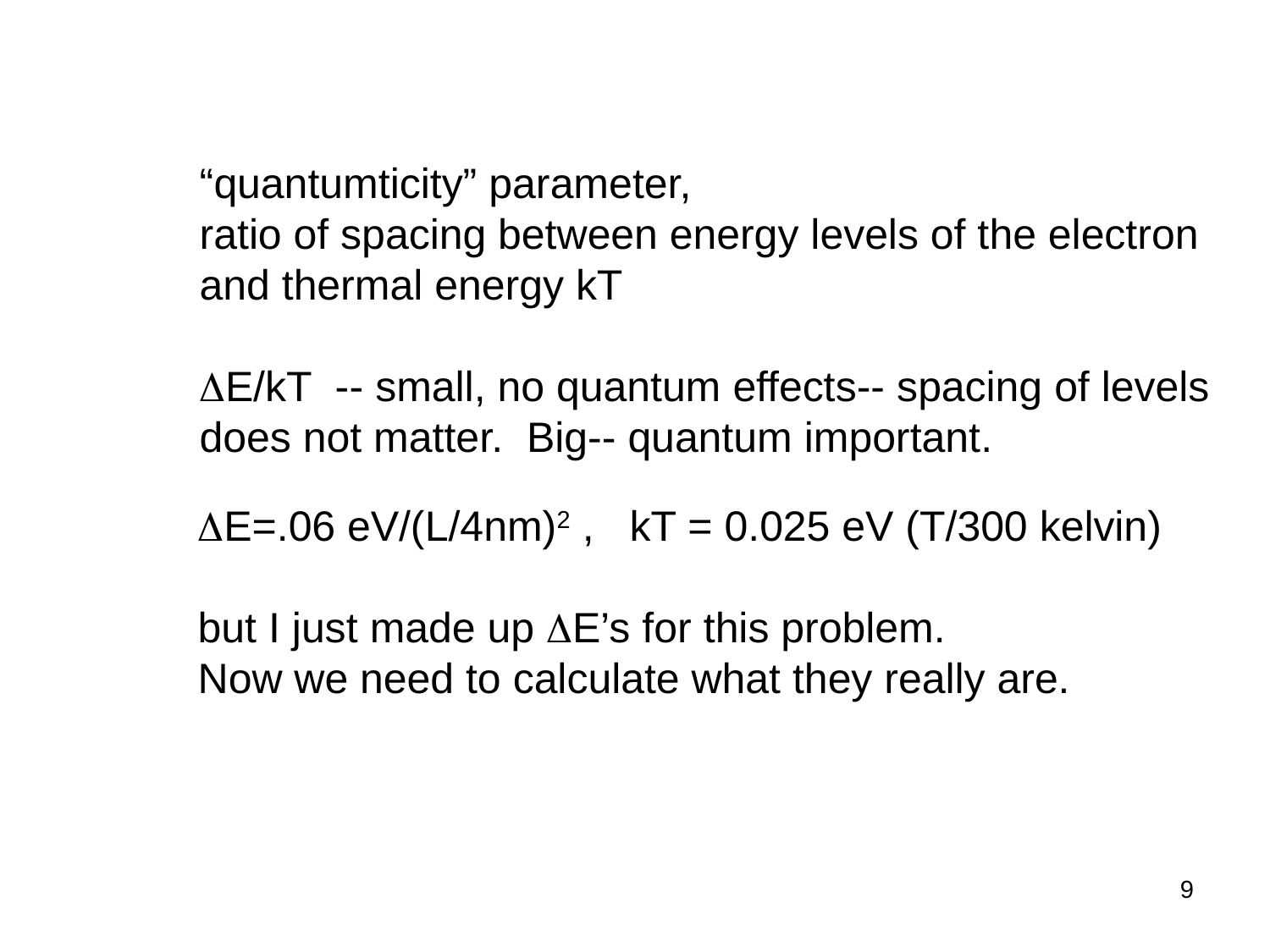

“quantumticity” parameter,
ratio of spacing between energy levels of the electron
and thermal energy kT

ΔE/kT  -- small, no quantum effects-- spacing of levels
does not matter.  Big-- quantum important.
ΔE=.06 eV/(L/4nm)2 ,   kT = 0.025 eV (T/300 kelvin)

but I just made up ΔE’s for this problem.
Now we need to calculate what they really are.

9